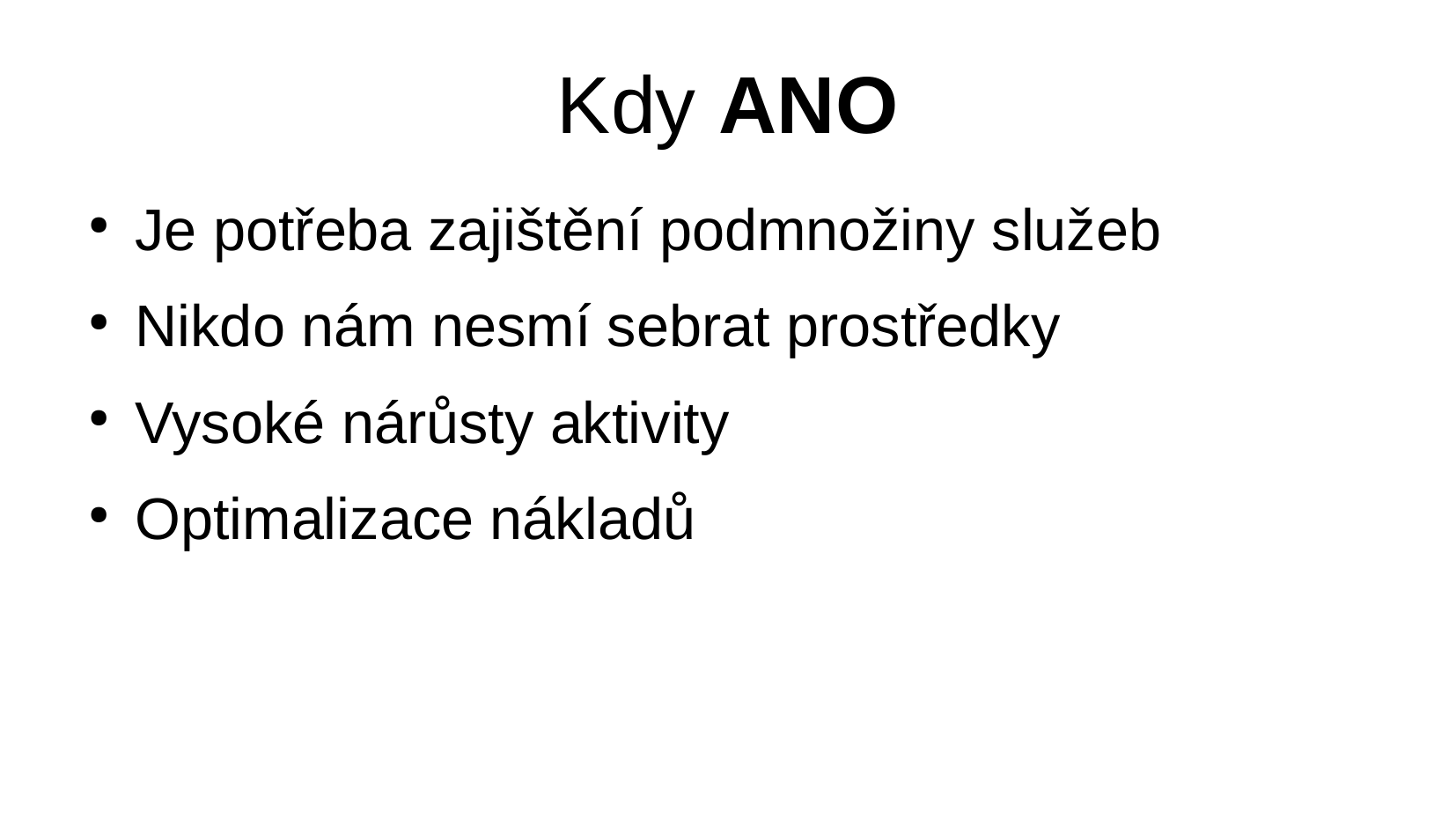

Kdy ANO
Je potřeba zajištění podmnožiny služeb
Nikdo nám nesmí sebrat prostředky
Vysoké nárůsty aktivity
Optimalizace nákladů